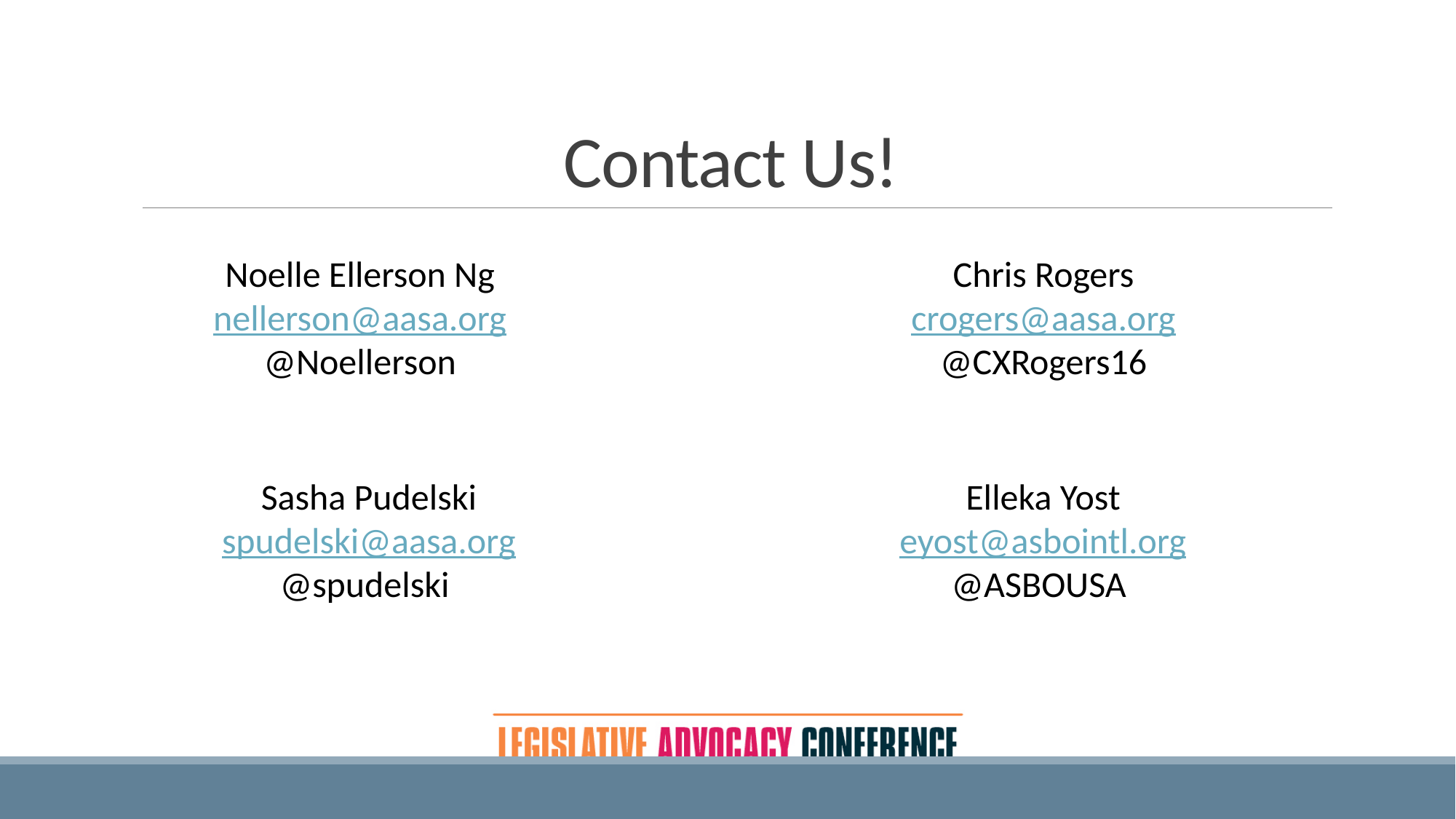

# Contact Us!
Chris Rogers
crogers@aasa.org
@CXRogers16
Noelle Ellerson Ng
nellerson@aasa.org
@Noellerson
Sasha Pudelski
spudelski@aasa.org
@spudelski
Elleka Yost
eyost@asbointl.org
@ASBOUSA